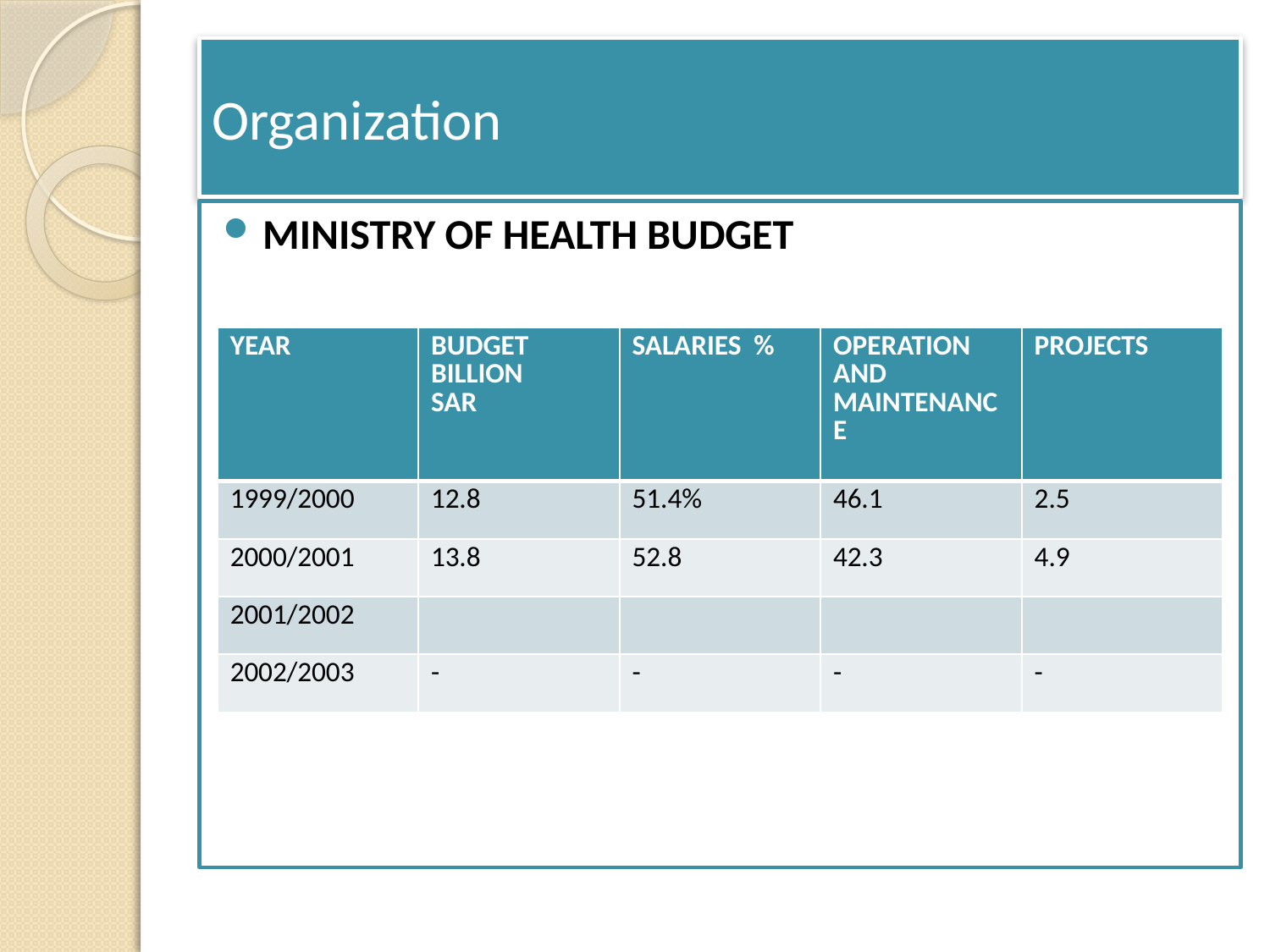

# Organization
MINISTRY OF HEALTH BUDGET

| YEAR | BUDGET BILLION SAR | SALARIES % | OPERATION AND MAINTENANCE | PROJECTS |
| --- | --- | --- | --- | --- |
| 1999/2000 | 12.8 | 51.4% | 46.1 | 2.5 |
| 2000/2001 | 13.8 | 52.8 | 42.3 | 4.9 |
| 2001/2002 |  |  |  |  |
| 2002/2003 | - | - | - | - |